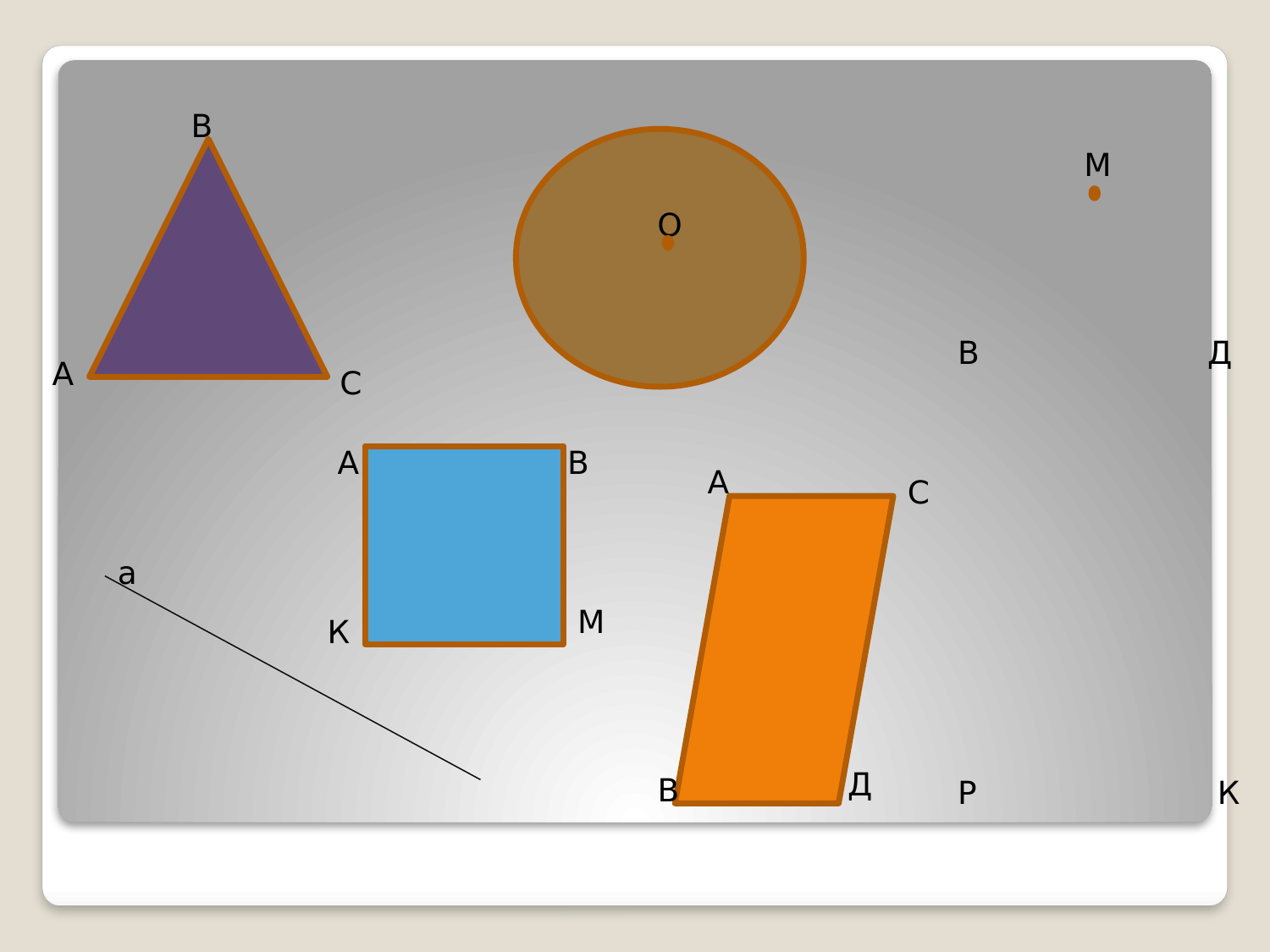

#
В

М

О

В
Д
А

С
А
В

А
С

а
М
К
Д
В
Р
К